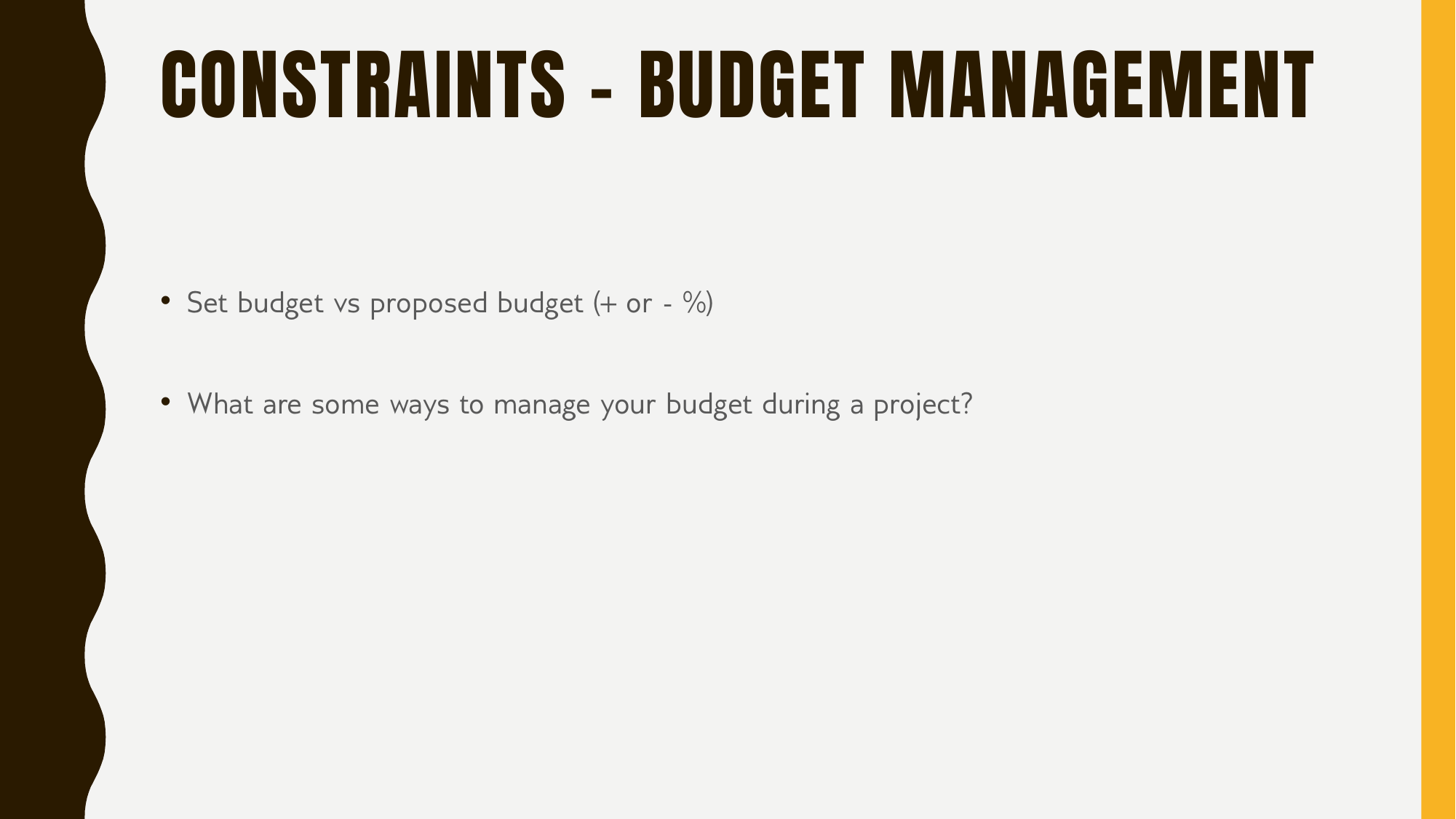

# Constraints - Budget management
Set budget vs proposed budget (+ or - %)

What are some ways to manage your budget during a project?